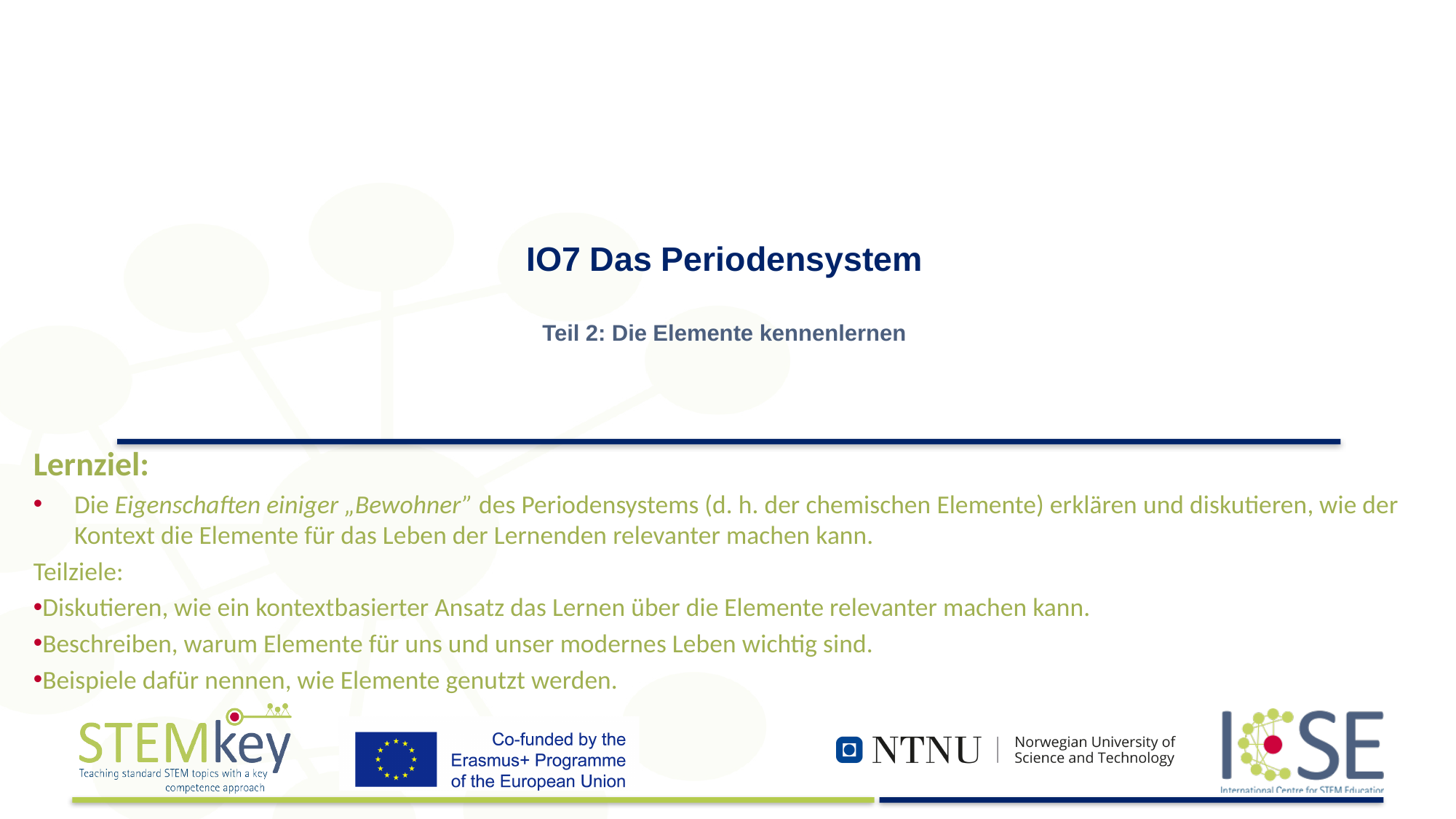

# IO7 Das Periodensystem Teil 2: Die Elemente kennenlernen

Lernziel:
Die Eigenschaften einiger „Bewohner” des Periodensystems (d. h. der chemischen Elemente) erklären und diskutieren, wie der Kontext die Elemente für das Leben der Lernenden relevanter machen kann.
Teilziele:
Diskutieren, wie ein kontextbasierter Ansatz das Lernen über die Elemente relevanter machen kann.
Beschreiben, warum Elemente für uns und unser modernes Leben wichtig sind.
Beispiele dafür nennen, wie Elemente genutzt werden.